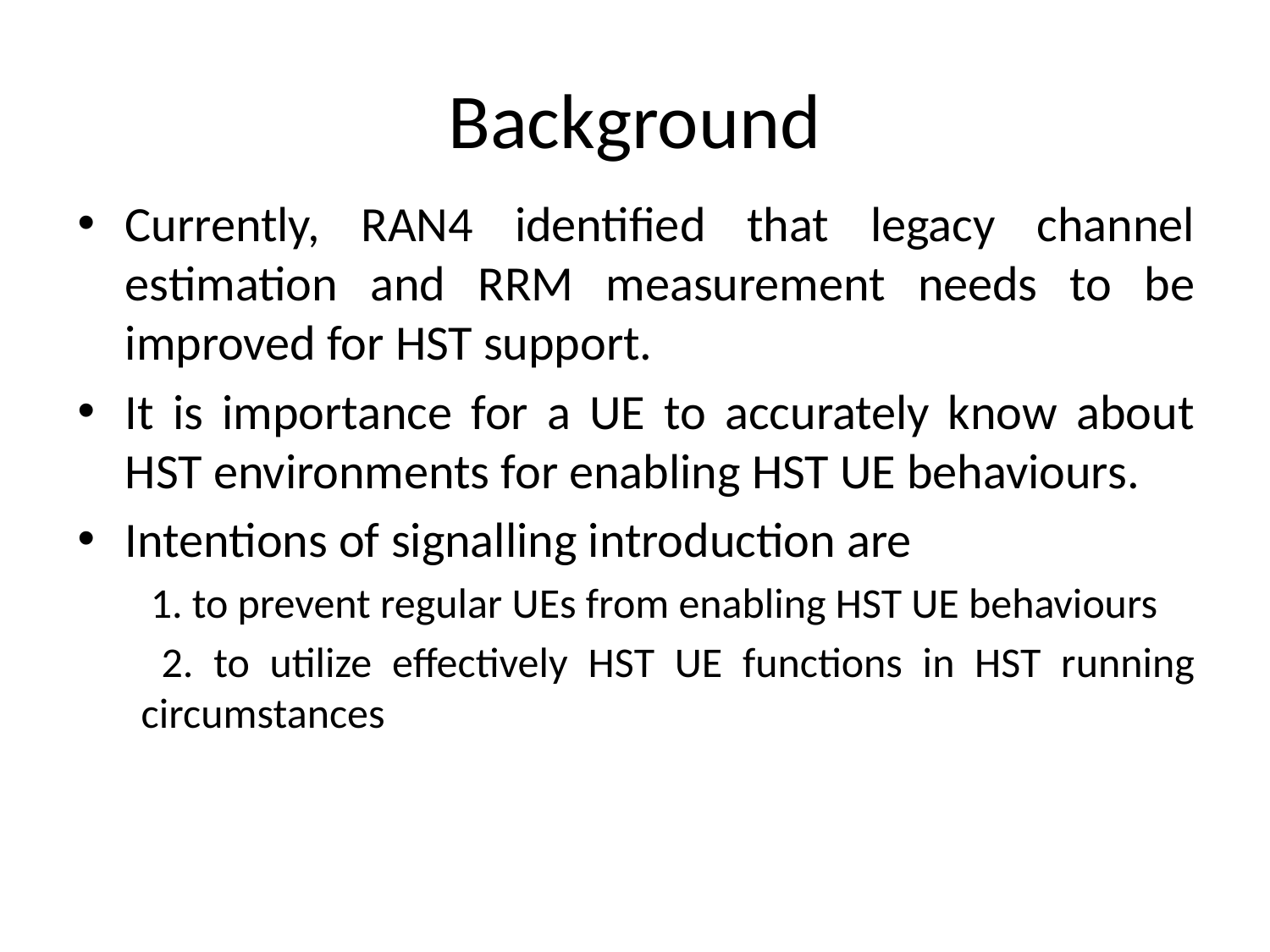

# Background

Currently, RAN4 identified that legacy channel estimation and RRM measurement needs to be improved for HST support.
It is importance for a UE to accurately know about HST environments for enabling HST UE behaviours.
Intentions of signalling introduction are
 1. to prevent regular UEs from enabling HST UE behaviours
 2. to utilize effectively HST UE functions in HST running circumstances